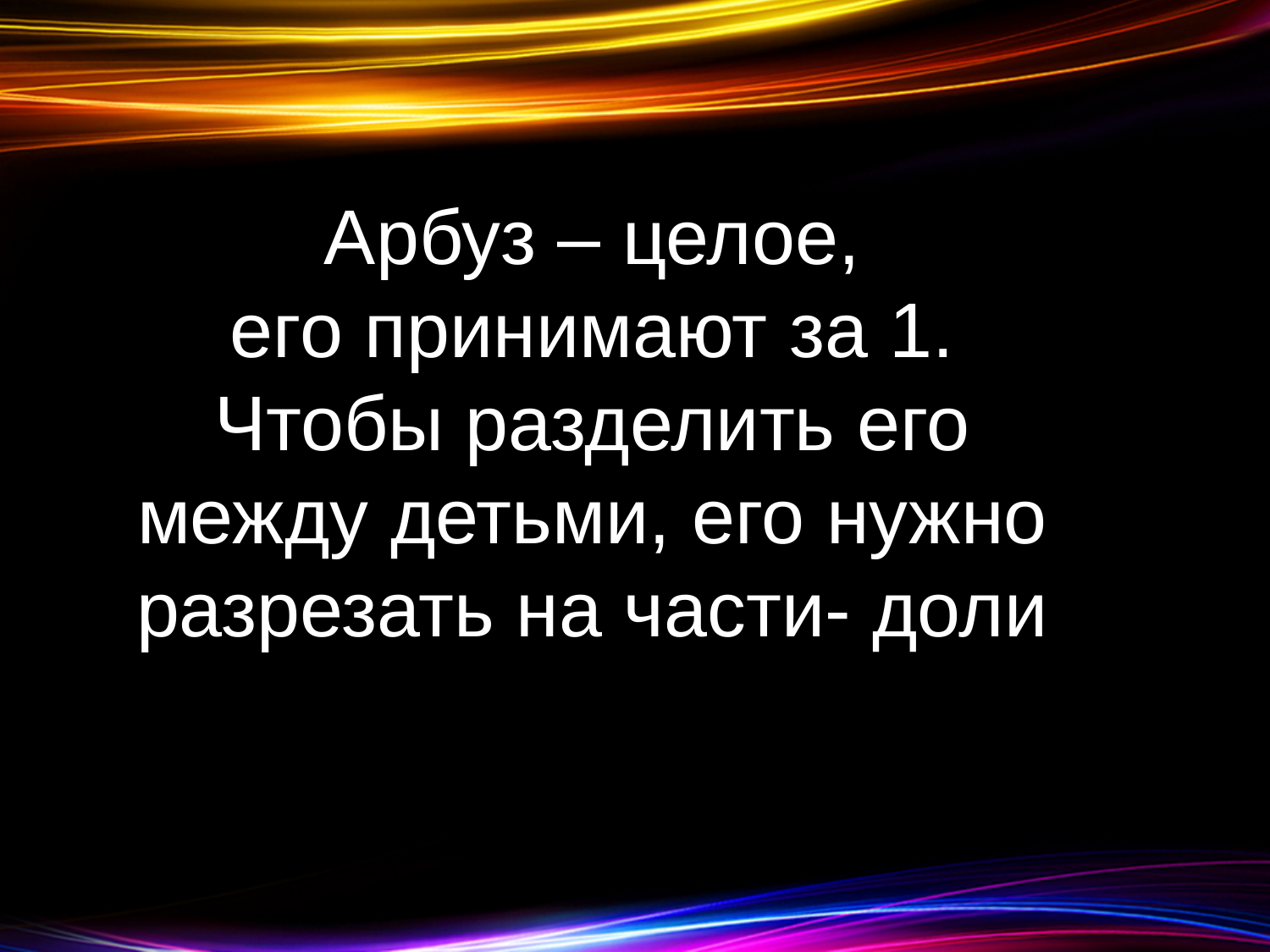

# Арбуз – целое, его принимают за 1. Чтобы разделить его между детьми, его нужно разрезать на части- доли